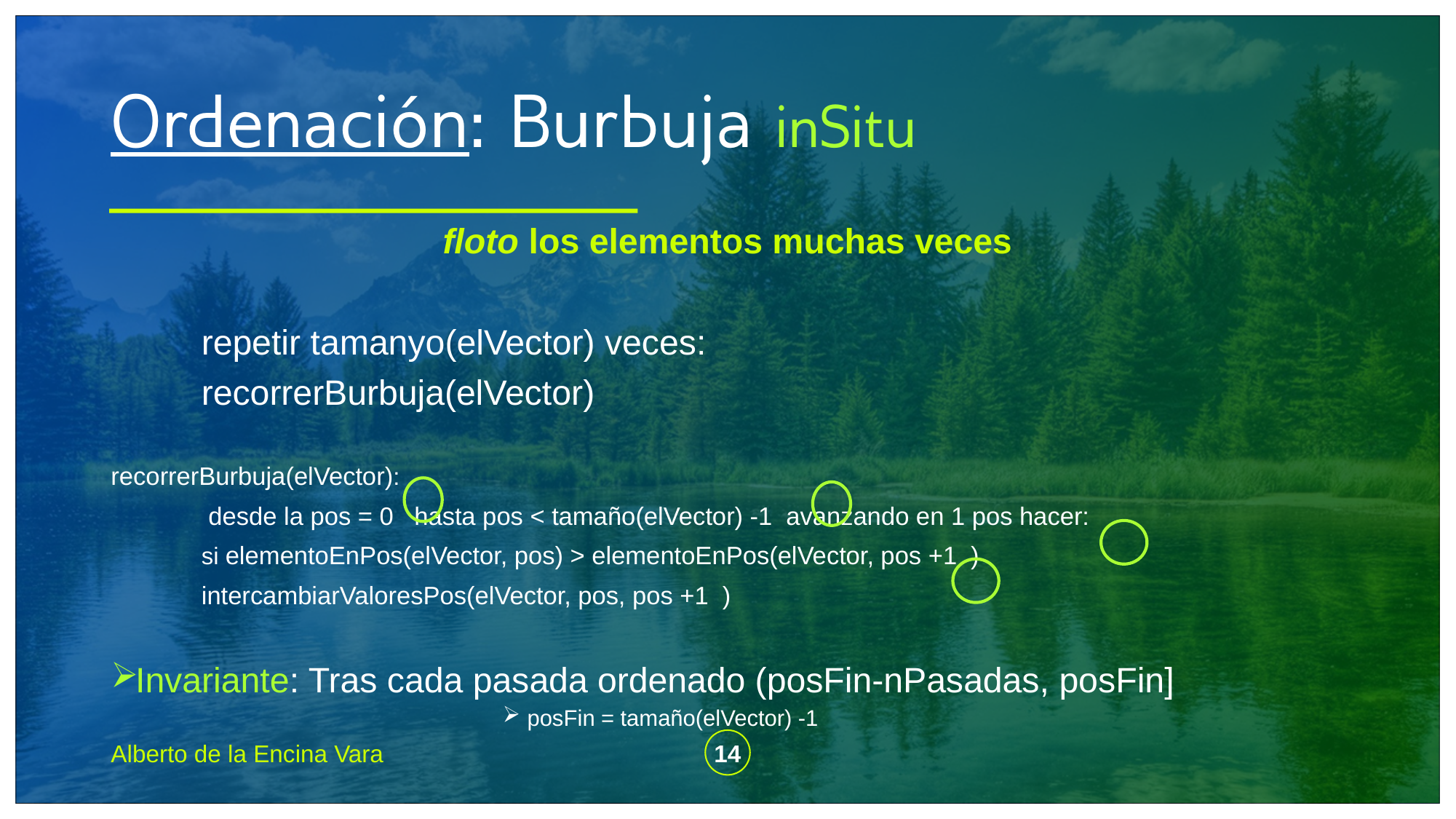

# Ordenación: Burbuja inSitu
floto los elementos muchas veces

	repetir tamanyo(elVector) veces:
		recorrerBurbuja(elVector)

recorrerBurbuja(elVector):
	 desde la pos = 0   hasta pos < tamaño(elVector) -1  avanzando en 1 pos hacer:
		si elementoEnPos(elVector, pos) > elementoEnPos(elVector, pos +1  )
			intercambiarValoresPos(elVector, pos, pos +1  )

Invariante: Tras cada pasada ordenado (posFin-nPasadas, posFin]
posFin = tamaño(elVector) -1

Alberto de la Encina Vara
14